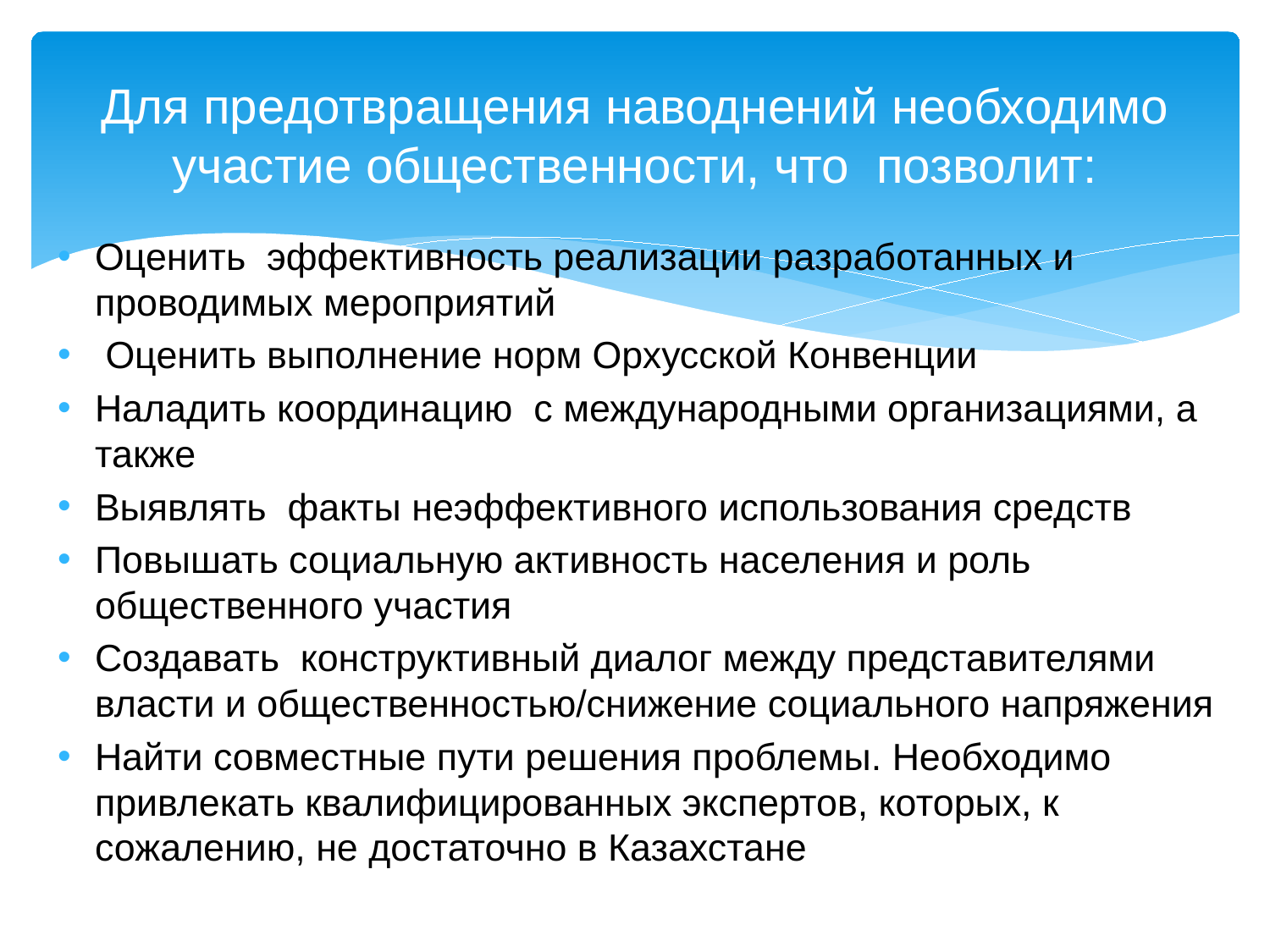

# Для предотвращения наводнений необходимо участие общественности, что  позволит:
Оценить  эффективность реализации разработанных и проводимых мероприятий
 Оценить выполнение норм Орхусской Конвенции
Наладить координацию  с международными организациями, а также
Выявлять  факты неэффективного использования средств
Повышать социальную активность населения и роль общественного участия
Создавать  конструктивный диалог между представителями власти и общественностью/снижение социального напряжения
Найти совместные пути решения проблемы. Необходимо привлекать квалифицированных экспертов, которых, к сожалению, не достаточно в Казахстане